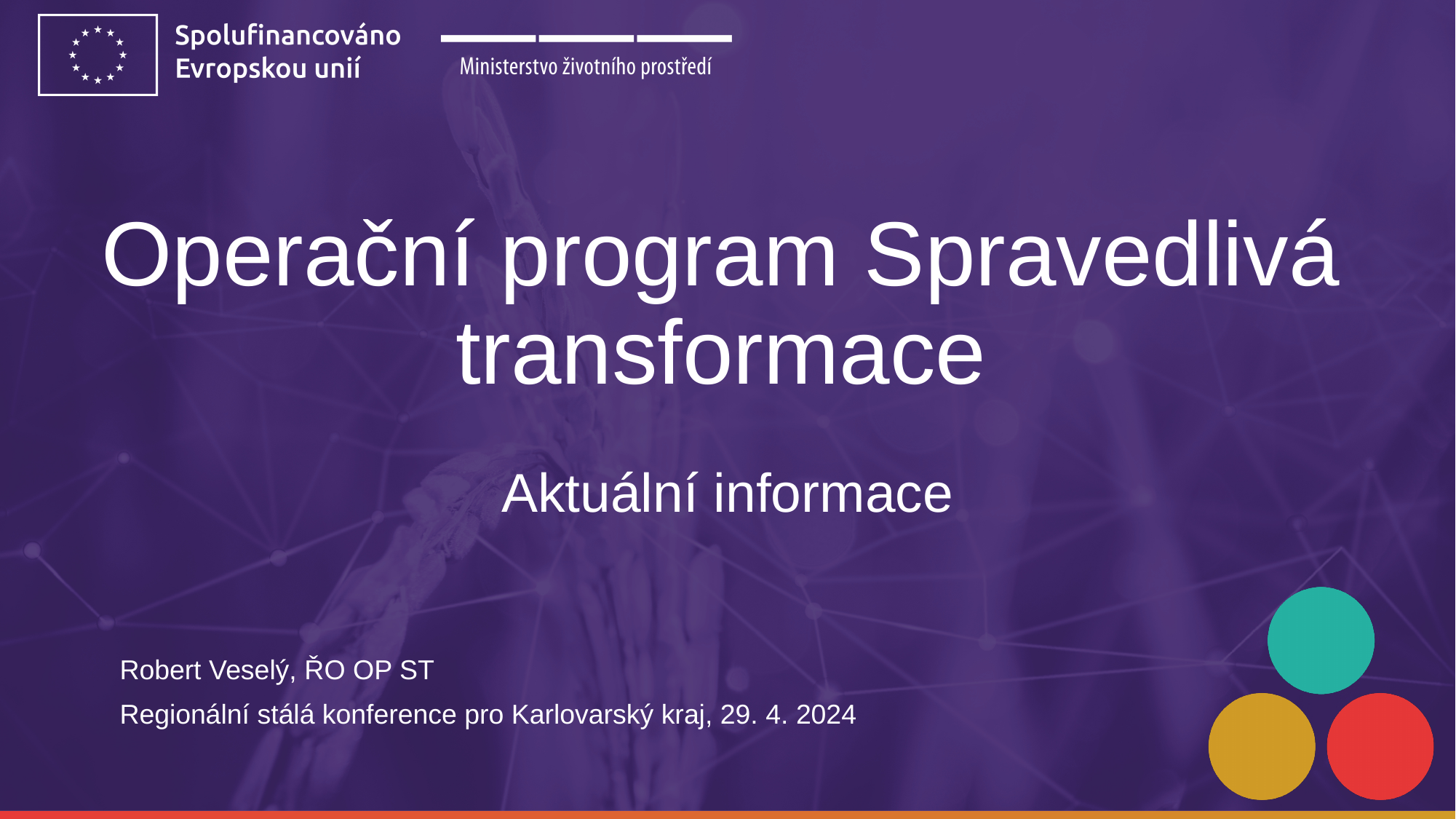

Operační program Spravedlivá transformace
Aktuální informace

Robert Veselý, ŘO OP ST
Regionální stálá konference pro Karlovarský kraj, 29. 4. 2024